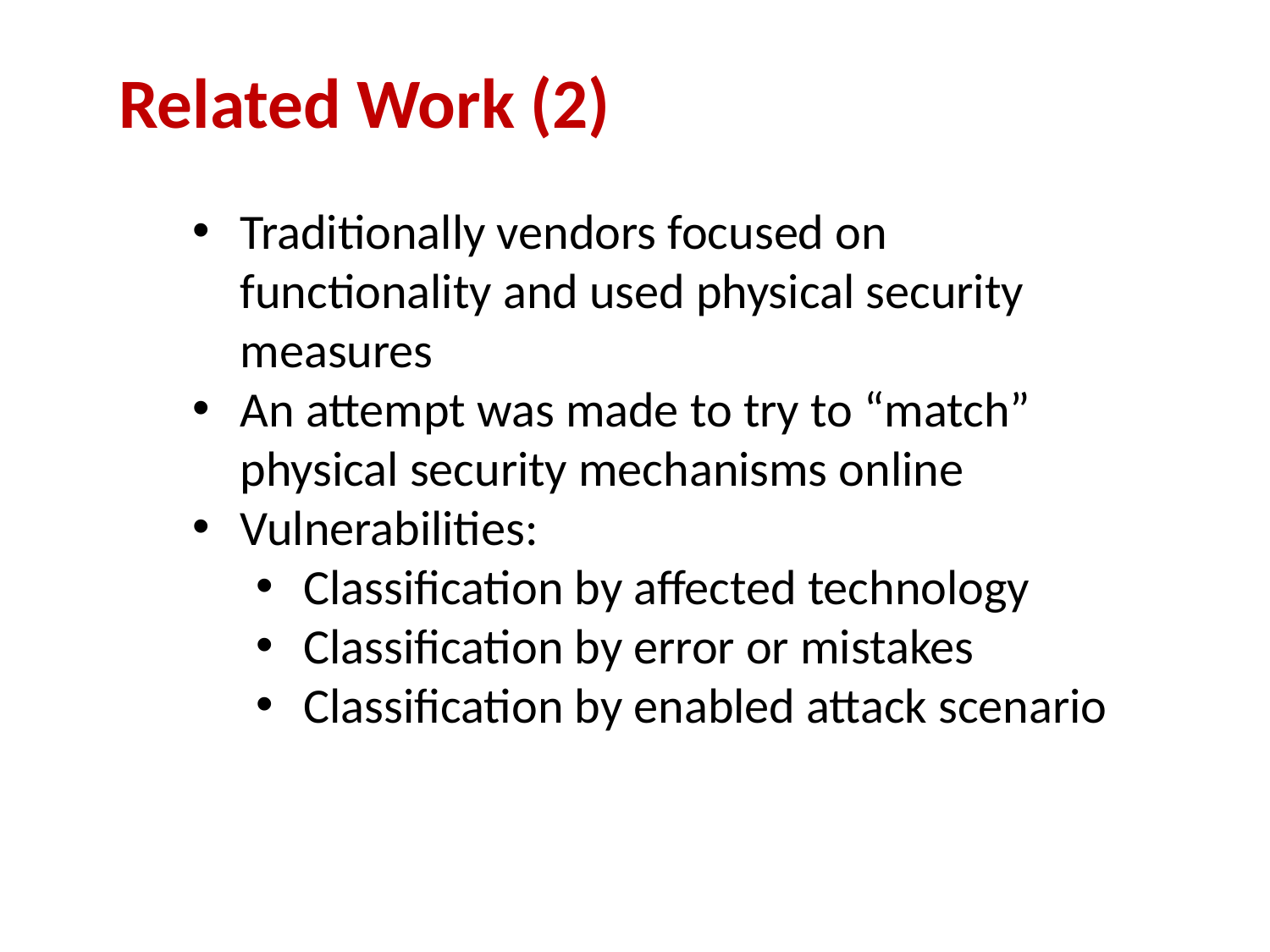

Related Work (2)
Traditionally vendors focused on functionality and used physical security measures
An attempt was made to try to “match” physical security mechanisms online
Vulnerabilities:
Classification by affected technology
Classification by error or mistakes
Classification by enabled attack scenario